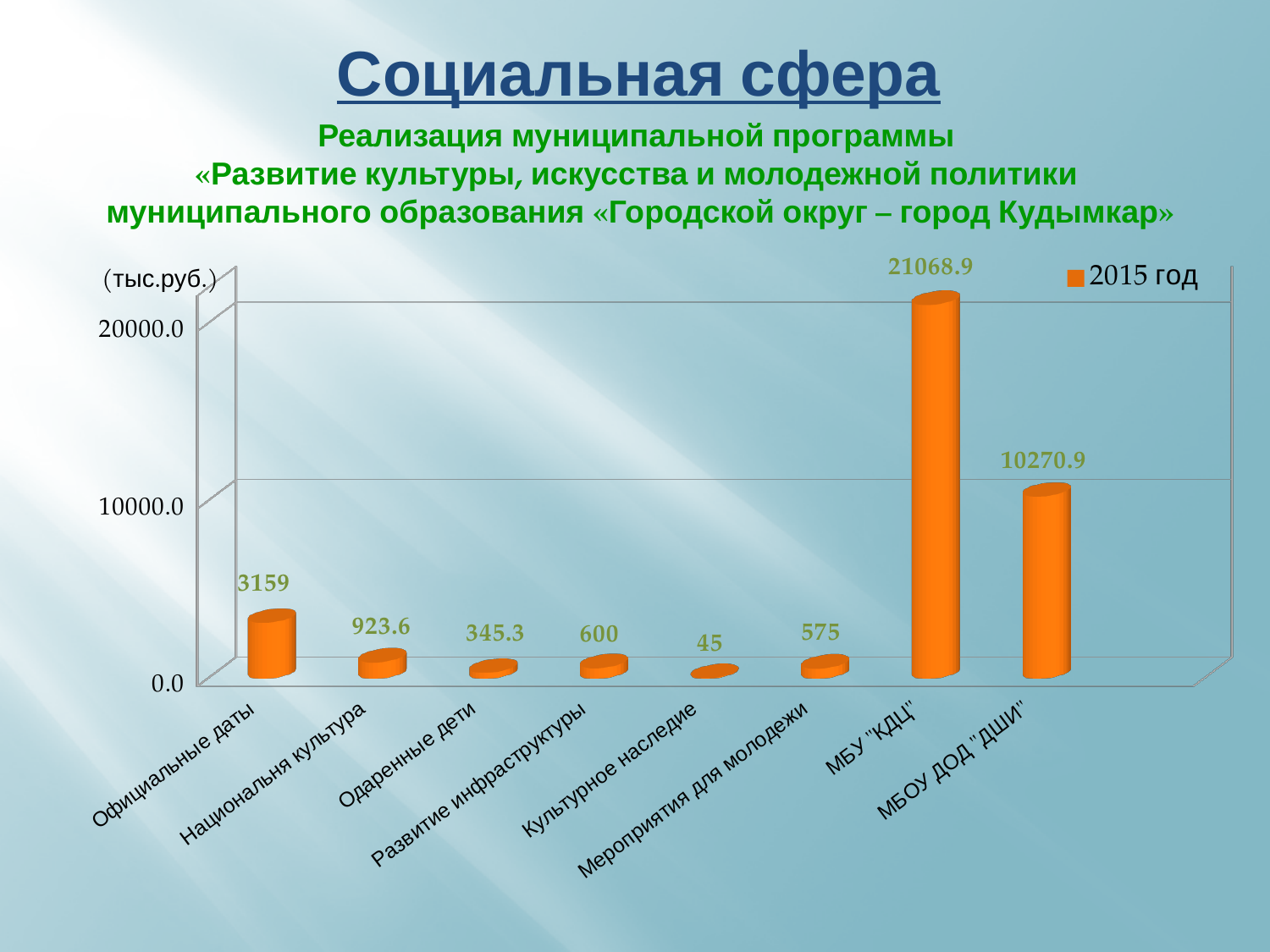

Социальная сфера
Реализация муниципальной программы
«Развитие культуры, искусства и молодежной политики
муниципального образования «Городской округ – город Кудымкар»

[unsupported chart]

(тыс.руб.)